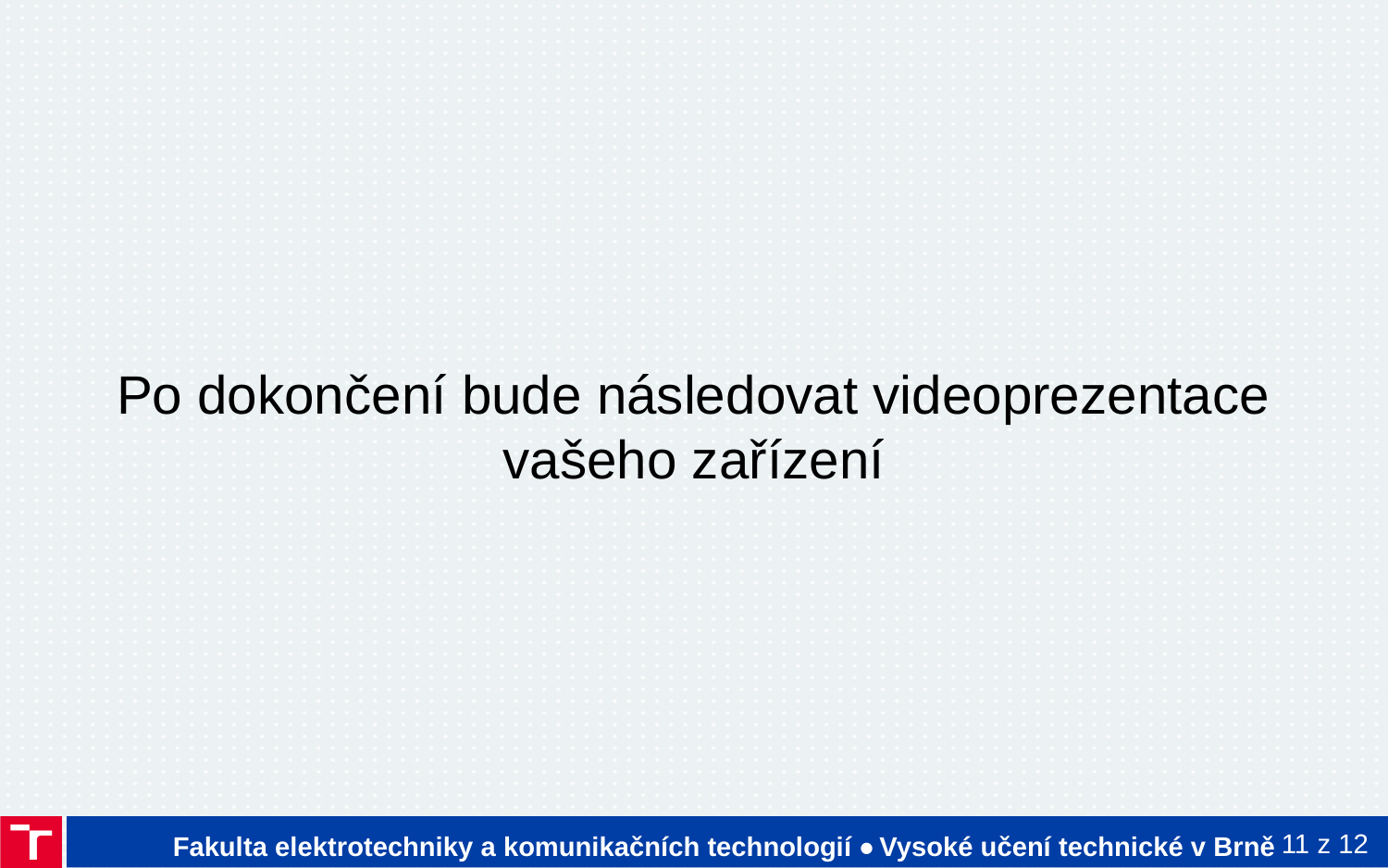

Po dokončení bude následovat videoprezentace vašeho zařízení